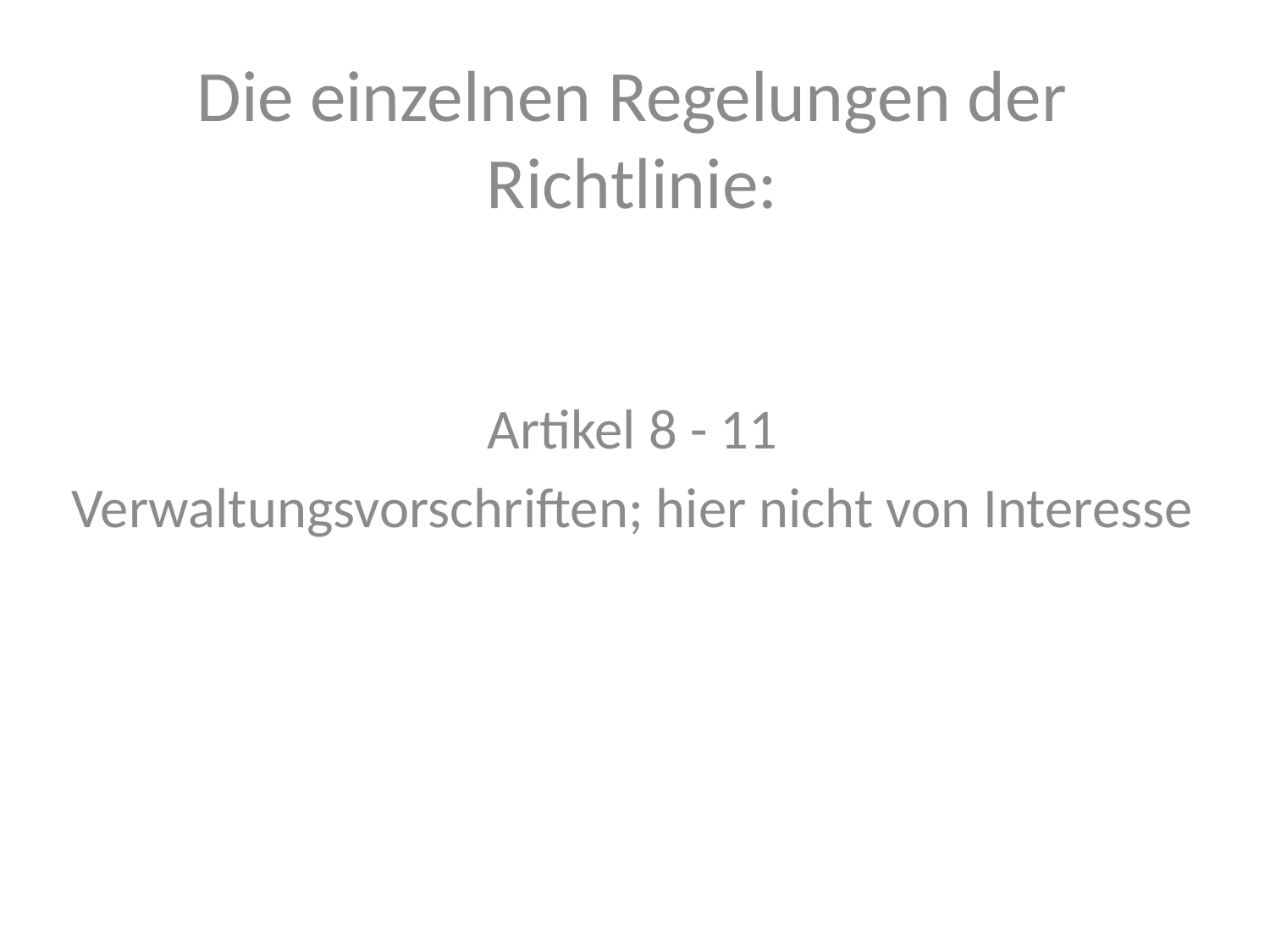

Die einzelnen Regelungen der Richtlinie:

Artikel 8 - 11
Verwaltungsvorschriften; hier nicht von Interesse